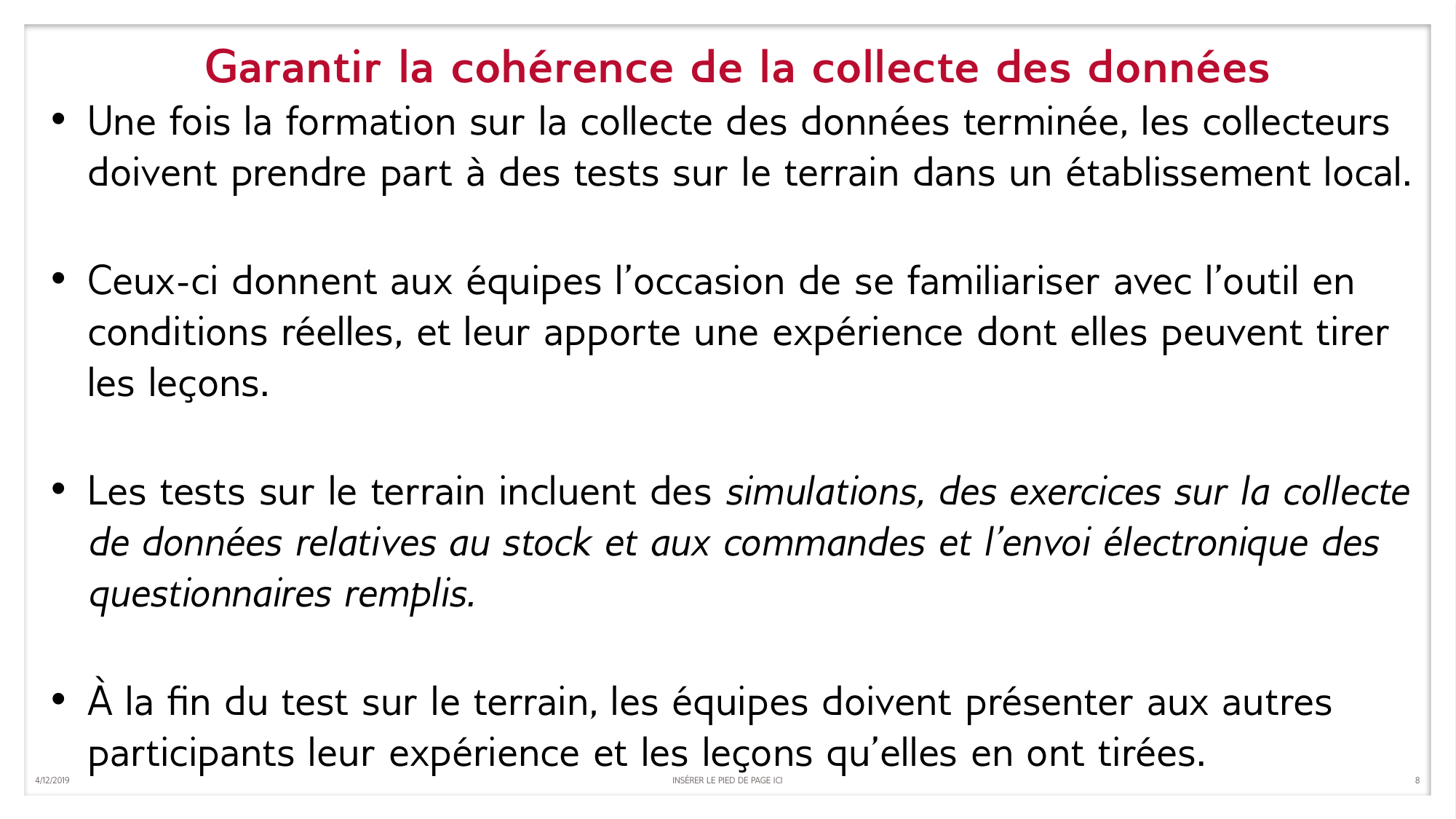

4/12/2019
INSÉRER LE PIED DE PAGE ICI
8
# Garantir la cohérence de la collecte des données
Une fois la formation sur la collecte des données terminée, les collecteurs doivent prendre part à des tests sur le terrain dans un établissement local.

Ceux-ci donnent aux équipes l’occasion de se familiariser avec l’outil en conditions réelles, et leur apporte une expérience dont elles peuvent tirer
les leçons.

Les tests sur le terrain incluent des simulations, des exercices sur la collecte
de données relatives au stock et aux commandes et l’envoi électronique des questionnaires remplis.

À la fin du test sur le terrain, les équipes doivent présenter aux autres participants leur expérience et les leçons qu’elles en ont tirées.